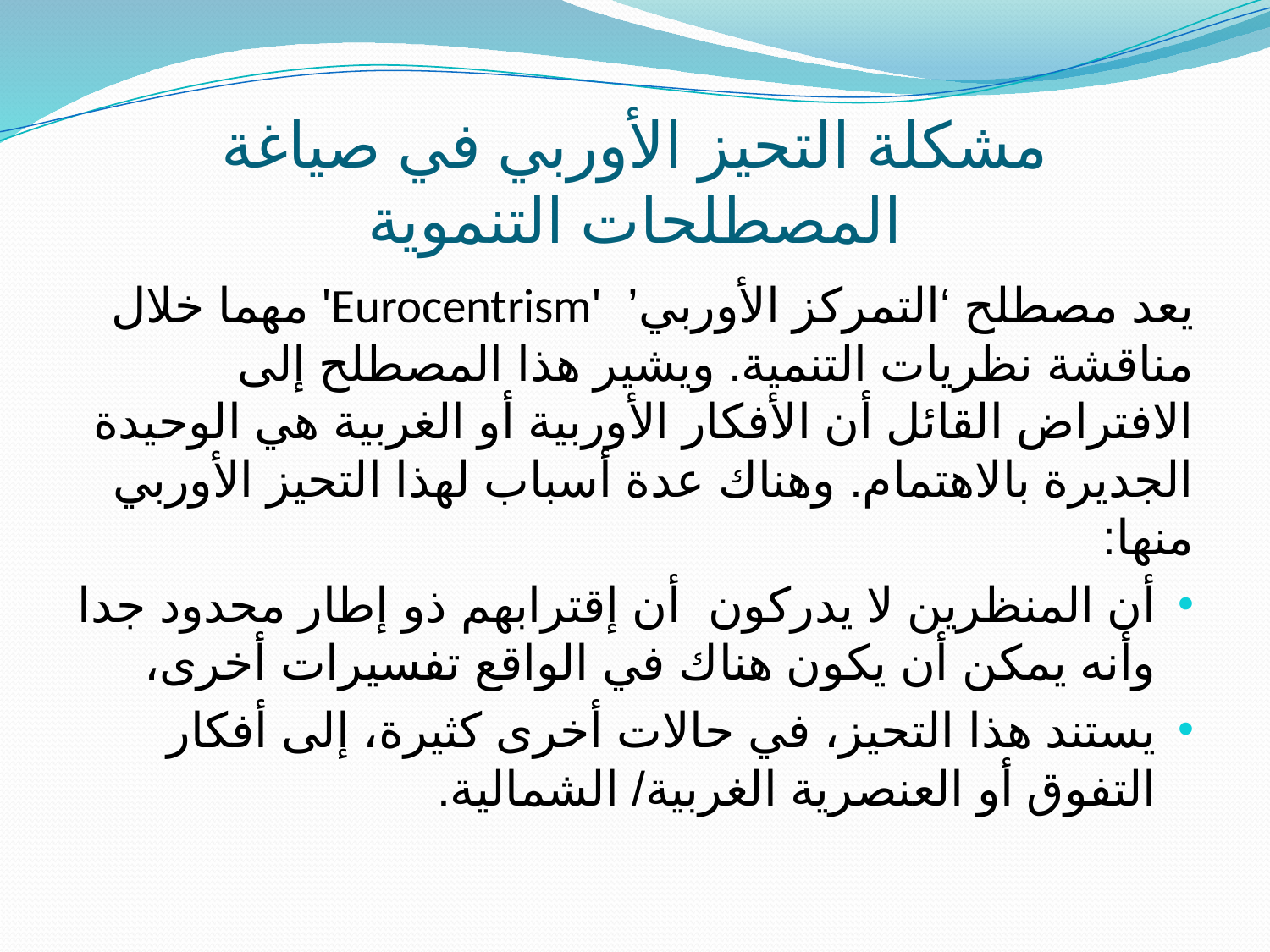

# مشكلة التحيز الأوربي في صياغة المصطلحات التنموية
يعد مصطلح ‘التمركز الأوربي’  'Eurocentrism' مهما خلال مناقشة نظريات التنمية. ويشير هذا المصطلح إلى الافتراض القائل أن الأفكار الأوربية أو الغربية هي الوحيدة الجديرة بالاهتمام. وهناك عدة أسباب لهذا التحيز الأوربي منها:
أن المنظرين لا يدركون  أن إقترابهم ذو إطار محدود جدا وأنه يمكن أن يكون هناك في الواقع تفسيرات أخرى،
يستند هذا التحيز، في حالات أخرى كثيرة، إلى أفكار التفوق أو العنصرية الغربية/ الشمالية.